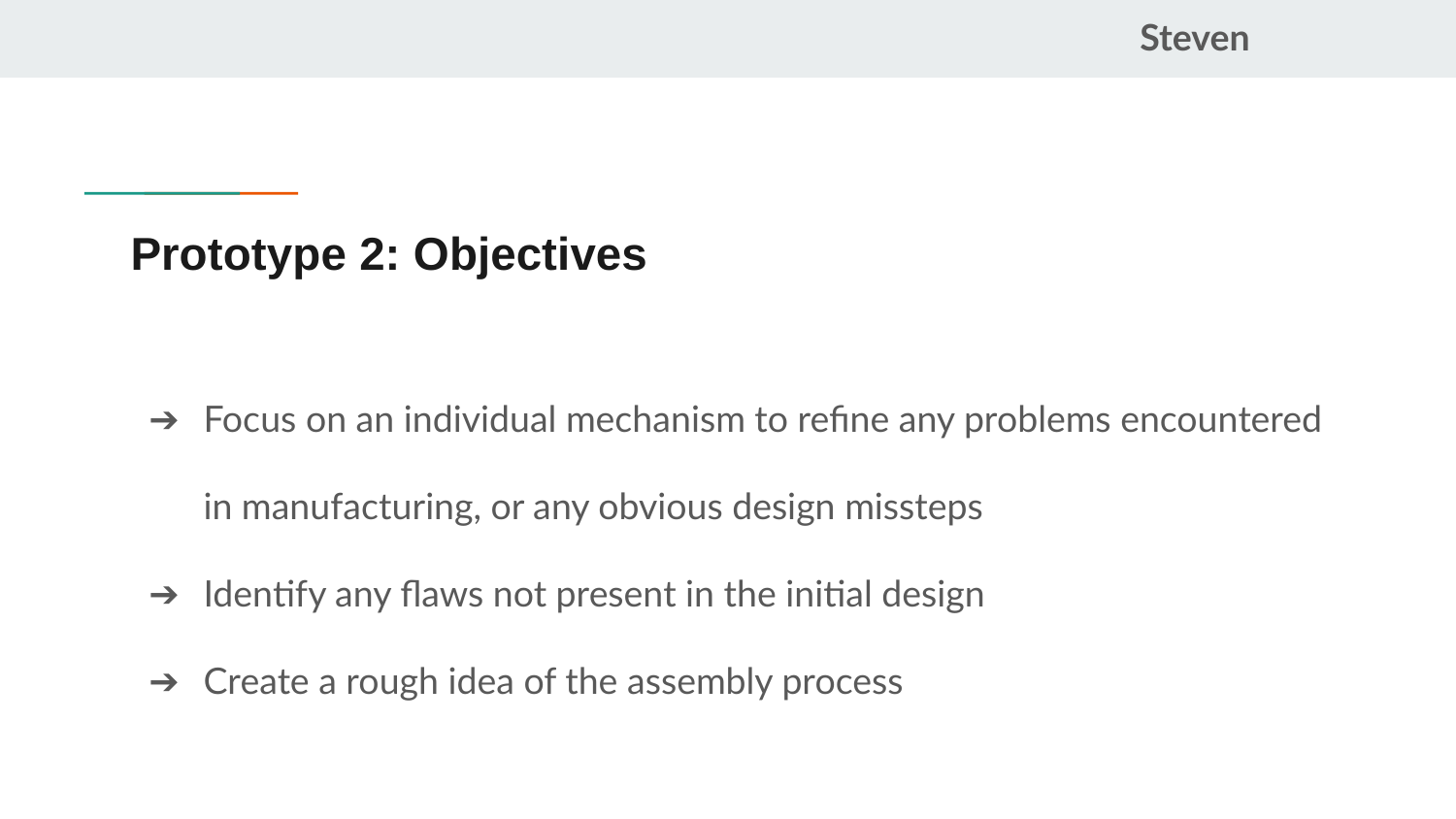

Steven
# Prototype 2: Objectives

Focus on an individual mechanism to refine any problems encountered in manufacturing, or any obvious design missteps
Identify any flaws not present in the initial design
Create a rough idea of the assembly process